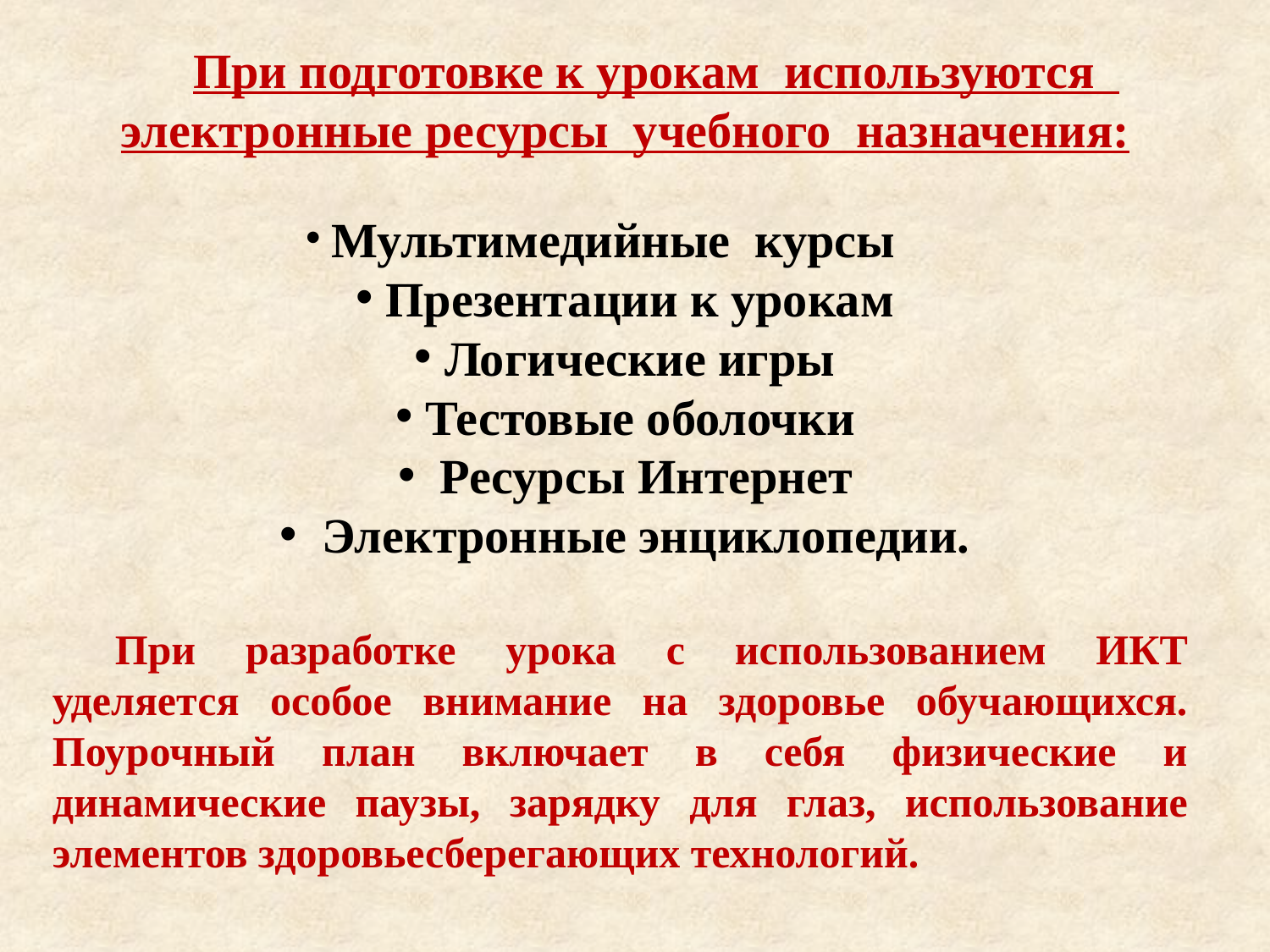

При подготовке к урокам  используются   электронные ресурсы  учебного  назначения:

 Мультимедийные  курсы
 Презентации к урокам
 Логические игры
 Тестовые оболочки
  Ресурсы Интернет
  Электронные энциклопедии.
При разработке урока с использованием ИКТ уделяется особое внимание на здоровье обучающихся. Поурочный план включает в себя физические и динамические паузы, зарядку для глаз, использование элементов здоровьесберегающих технологий.